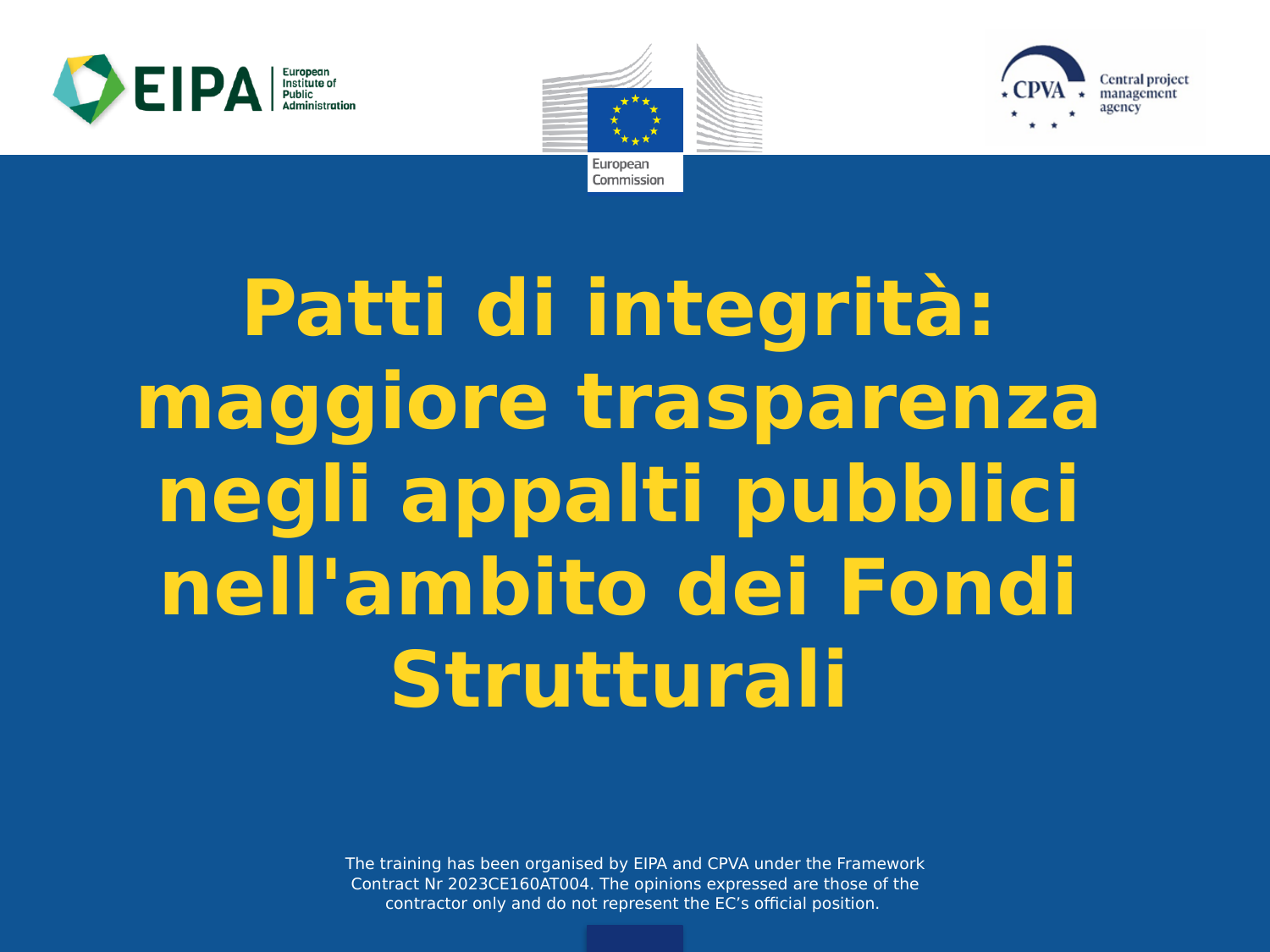

# Patti di integrità: maggiore trasparenza negli appalti pubblici nell'ambito dei Fondi Strutturali